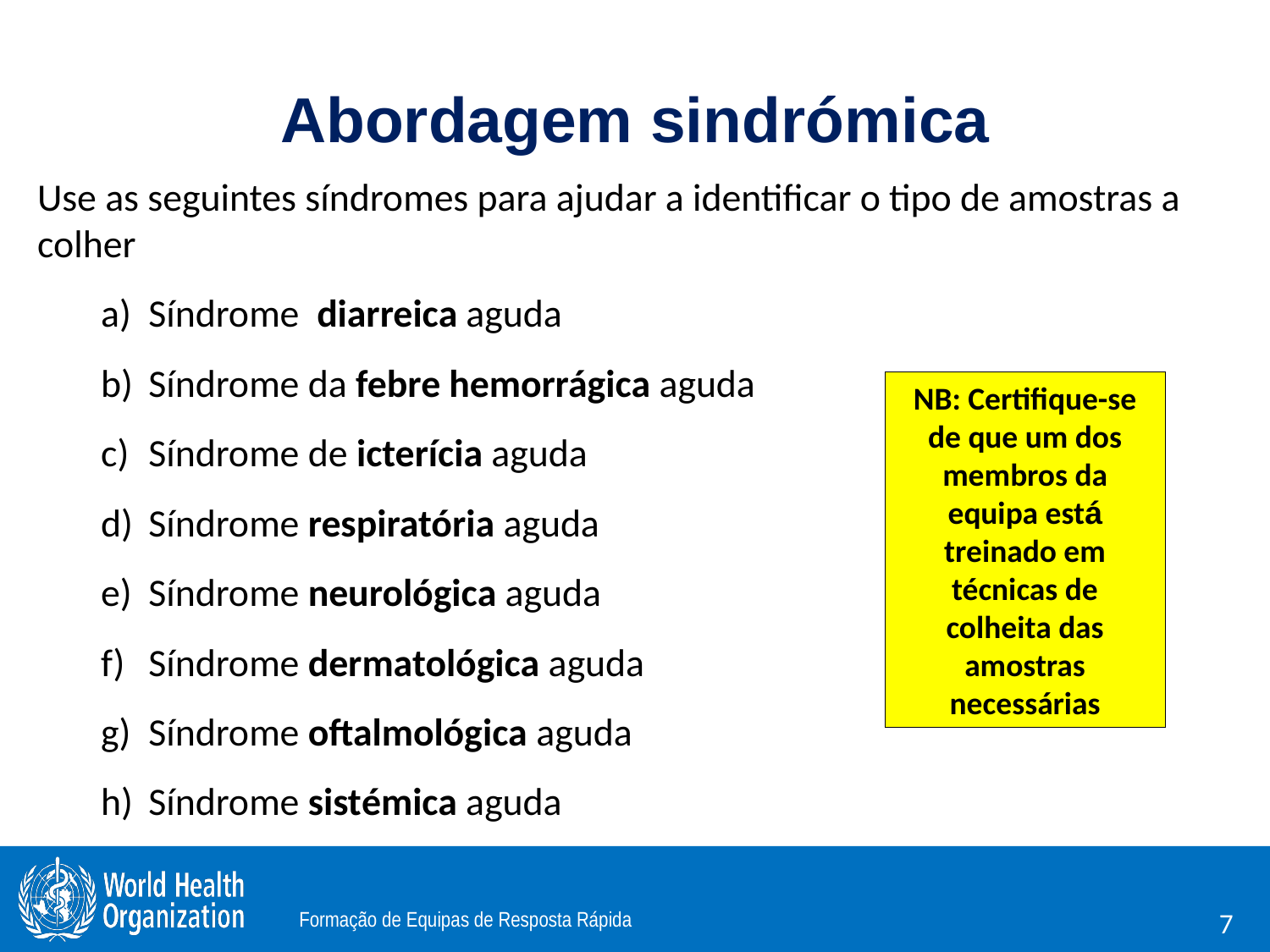

# Abordagem sindrómica
Use as seguintes síndromes para ajudar a identificar o tipo de amostras a colher
Síndrome  diarreica aguda
Síndrome da febre hemorrágica aguda
Síndrome de icterícia aguda
Síndrome respiratória aguda
Síndrome neurológica aguda
Síndrome dermatológica aguda
Síndrome oftalmológica aguda
Síndrome sistémica aguda

NB: Certifique-se de que um dos membros da equipa está treinado em técnicas de colheita das amostras necessárias